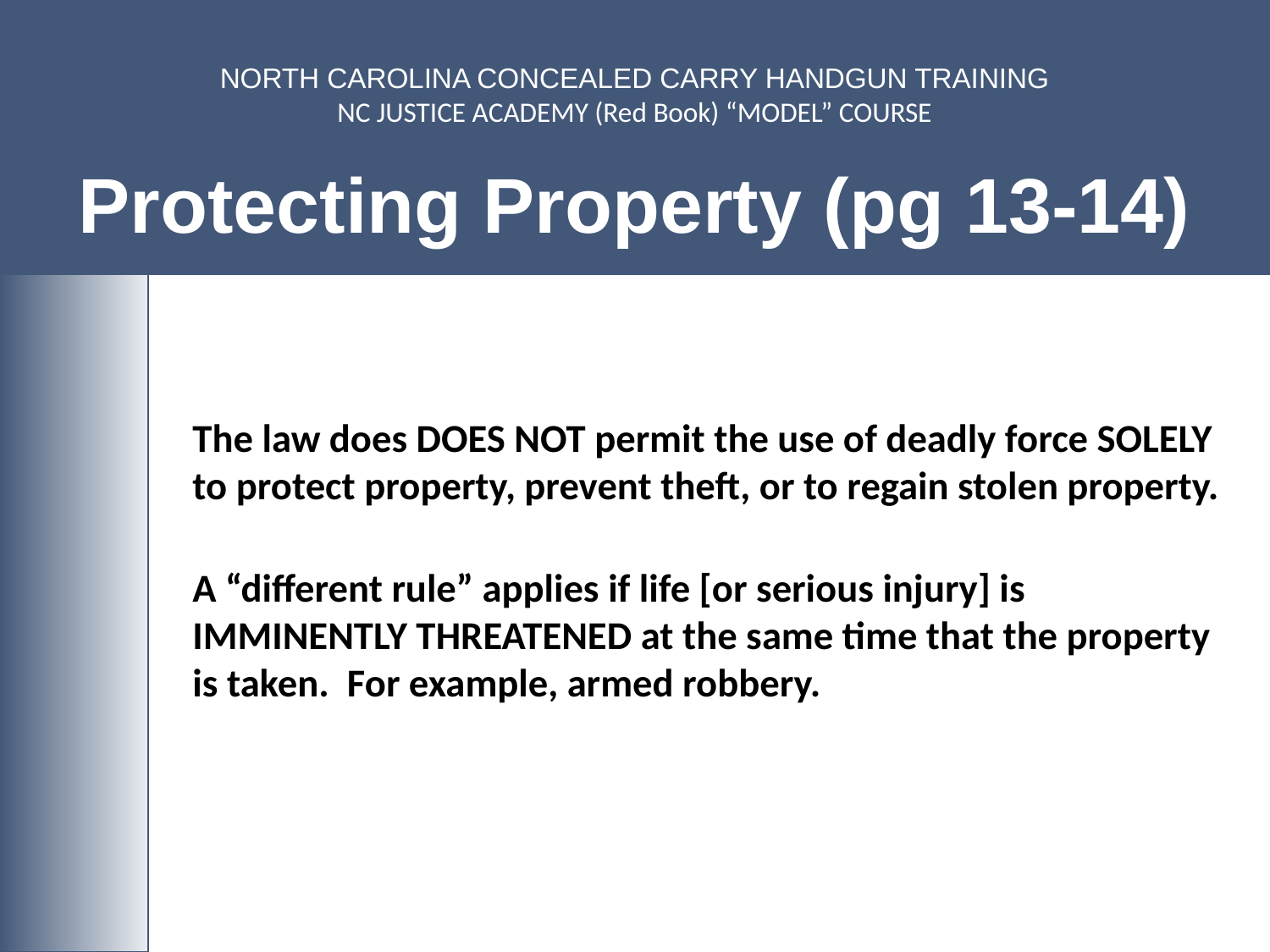

# NORTH CAROLINA CONCEALED CARRY HANDGUN TRAINING NC JUSTICE ACADEMY (Red Book) “MODEL” COURSE Protecting Property (pg 13-14)

The law does DOES NOT permit the use of deadly force SOLELY to protect property, prevent theft, or to regain stolen property.
A “different rule” applies if life [or serious injury] is IMMINENTLY THREATENED at the same time that the property is taken.  For example, armed robbery.